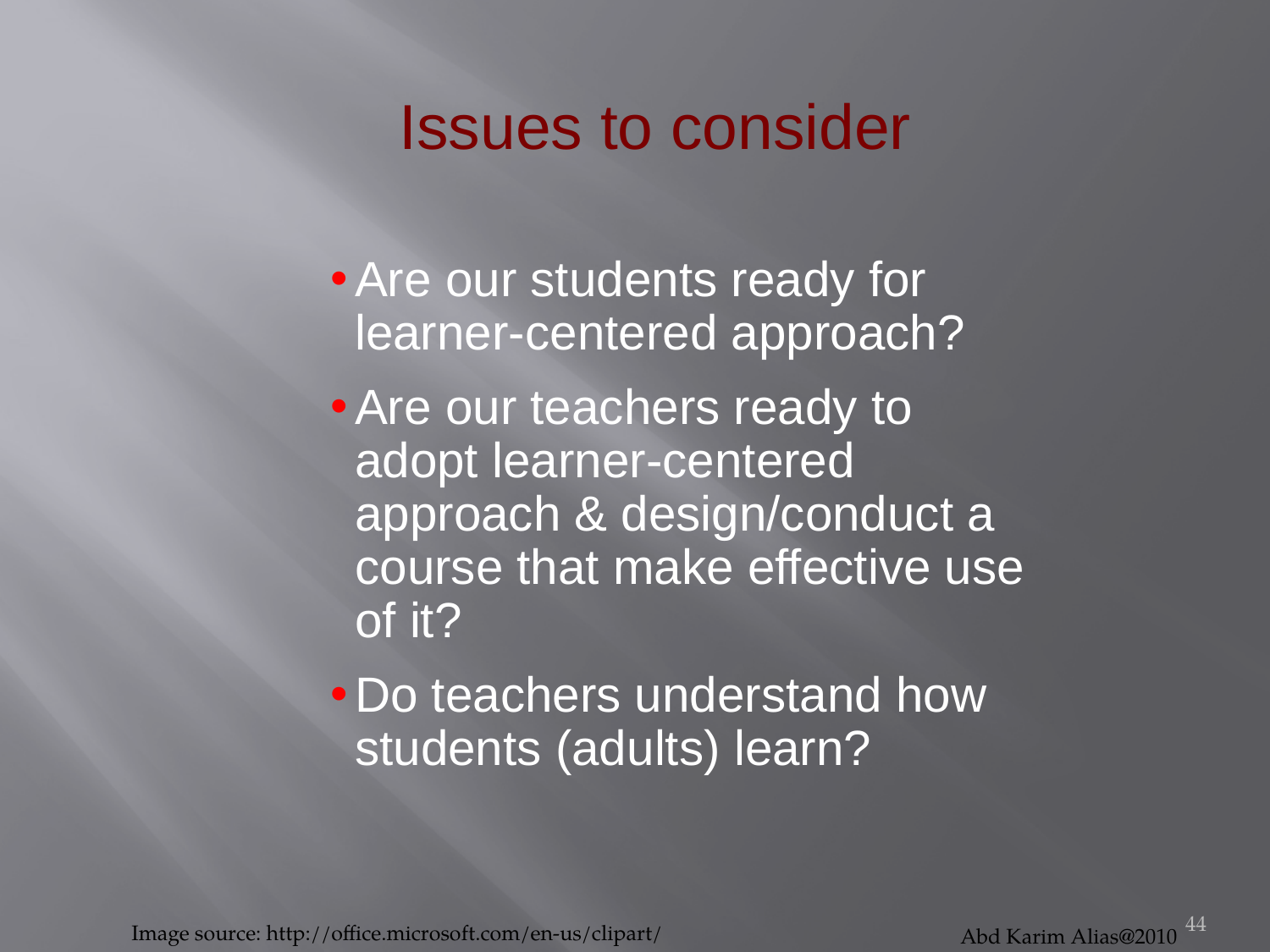

Issues to consider
Are our students ready for learner-centered approach?
Are our teachers ready to adopt learner-centered approach & design/conduct a course that make effective use of it?
Do teachers understand how students (adults) learn?
44
Abd Karim Alias@2010
Image source: http://office.microsoft.com/en-us/clipart/